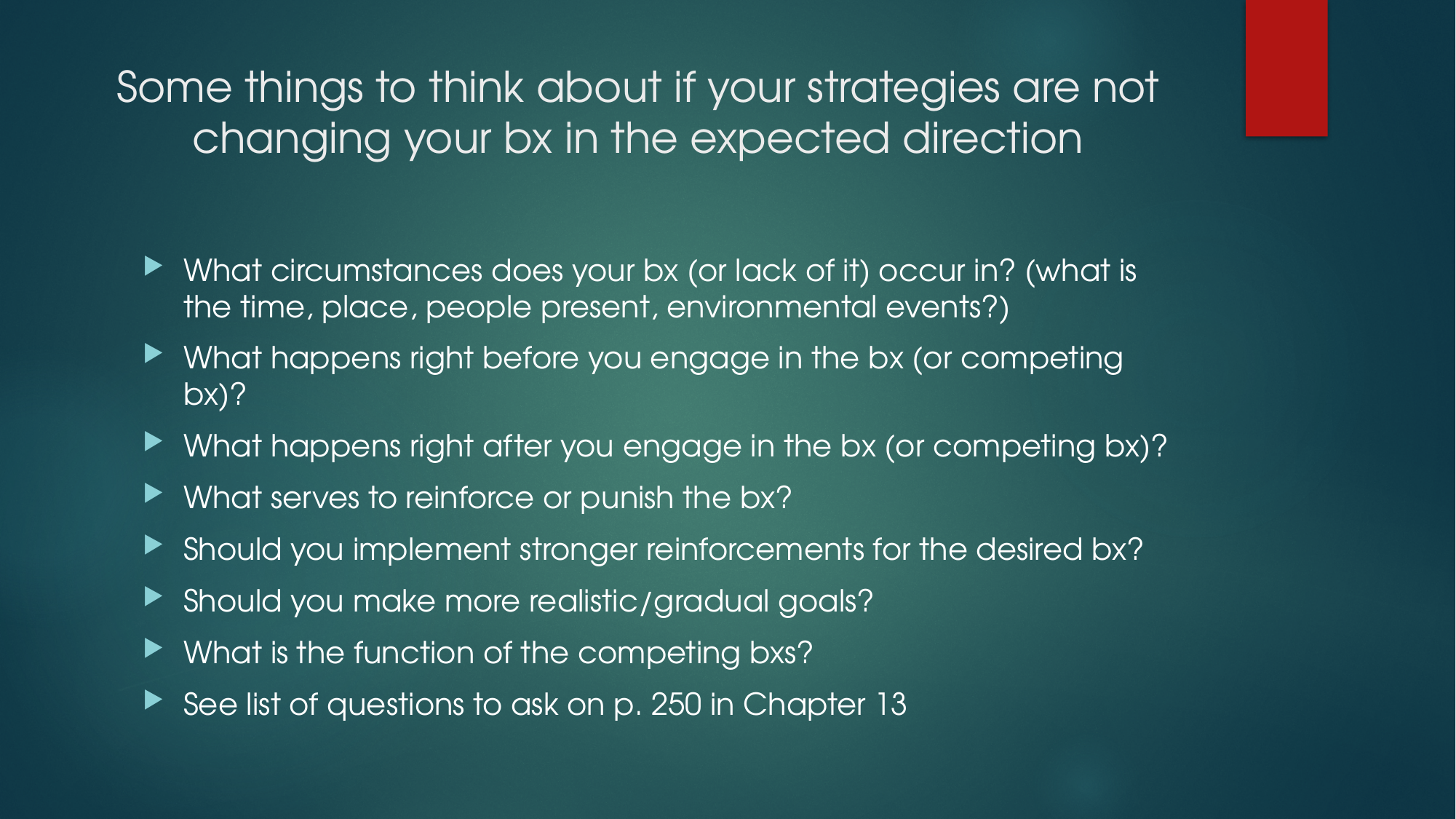

# Some things to think about if your strategies are not changing your bx in the expected direction
What circumstances does your bx (or lack of it) occur in? (what is the time, place, people present, environmental events?)
What happens right before you engage in the bx (or competing bx)?
What happens right after you engage in the bx (or competing bx)?
What serves to reinforce or punish the bx?
Should you implement stronger reinforcements for the desired bx?
Should you make more realistic/gradual goals?
What is the function of the competing bxs?
See list of questions to ask on p. 250 in Chapter 13